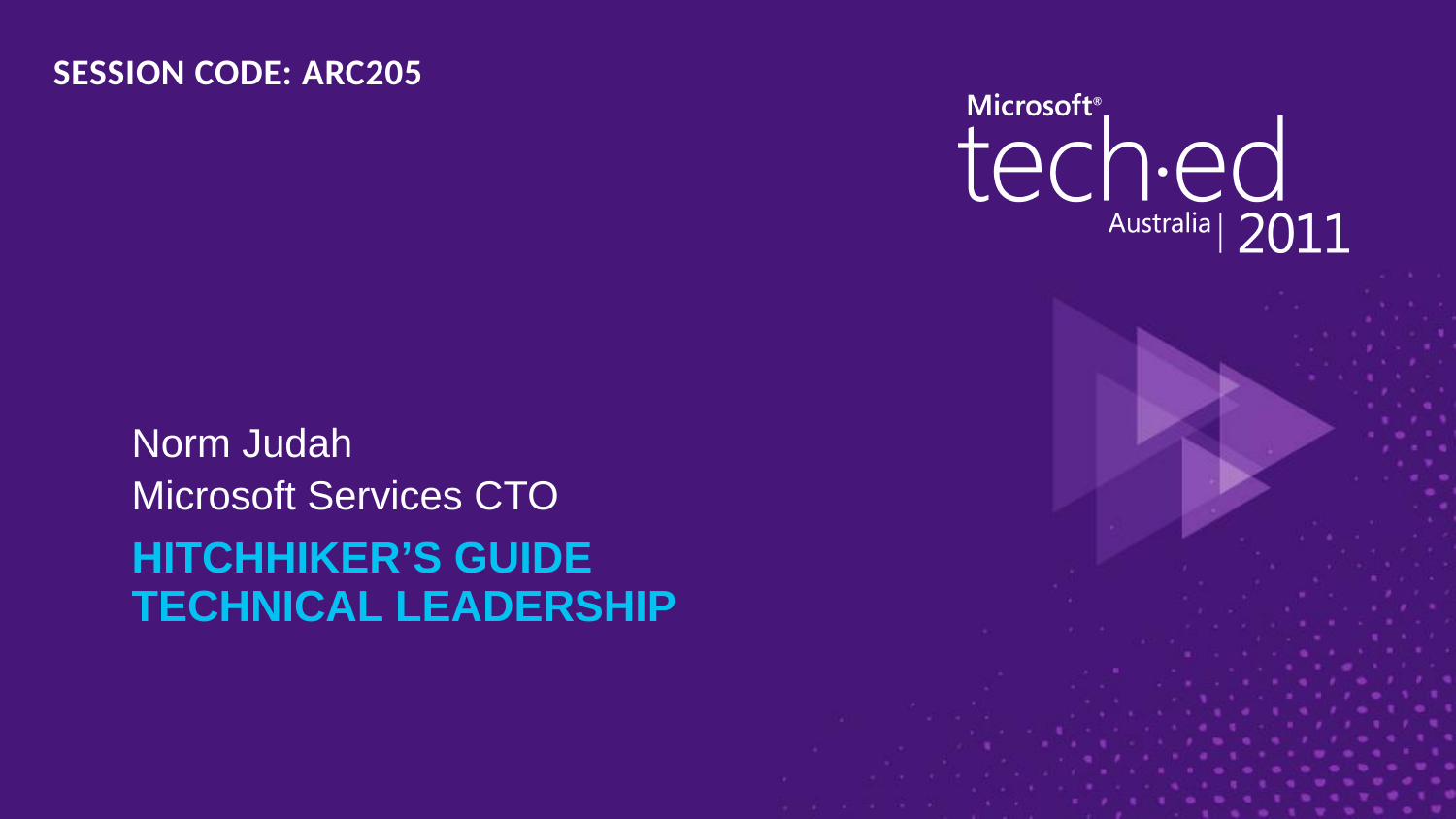

SESSION CODE: ARC205

Norm Judah
Microsoft Services CTO
# Hitchhiker’s Guide Technical Leadership